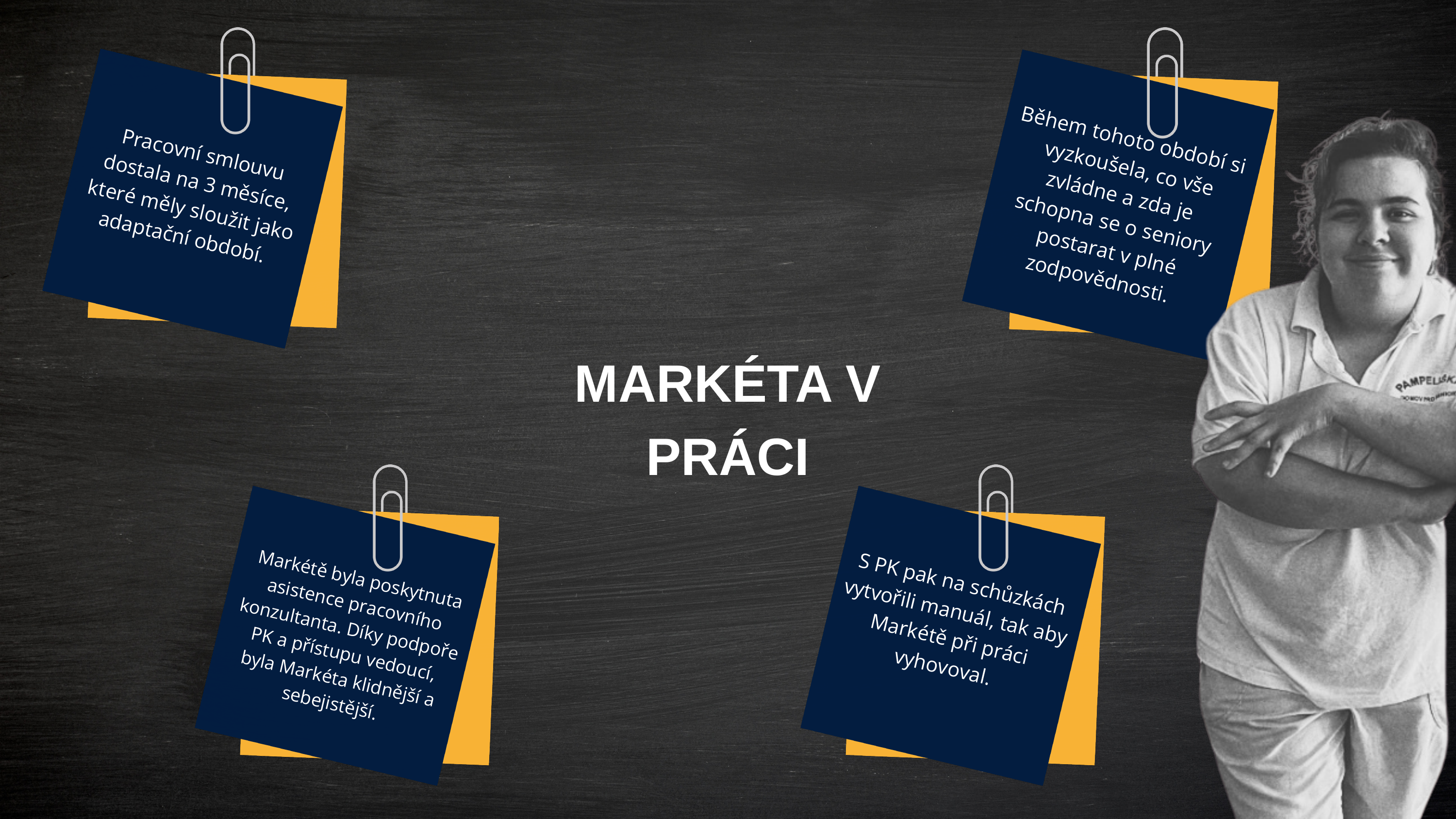

Během tohoto období si  vyzkoušela, co vše zvládne a zda je schopna se o seniory postarat v plné zodpovědnosti.
Pracovní smlouvu dostala na 3 měsíce, které měly sloužit jako adaptační období.
MARKÉTA V PRÁCI

Markétě byla poskytnuta asistence pracovního konzultanta. Díky podpoře PK a přístupu vedoucí, byla Markéta klidnější a sebejistější.
S PK pak na schůzkách vytvořili manuál, tak aby Markétě při práci vyhovoval.